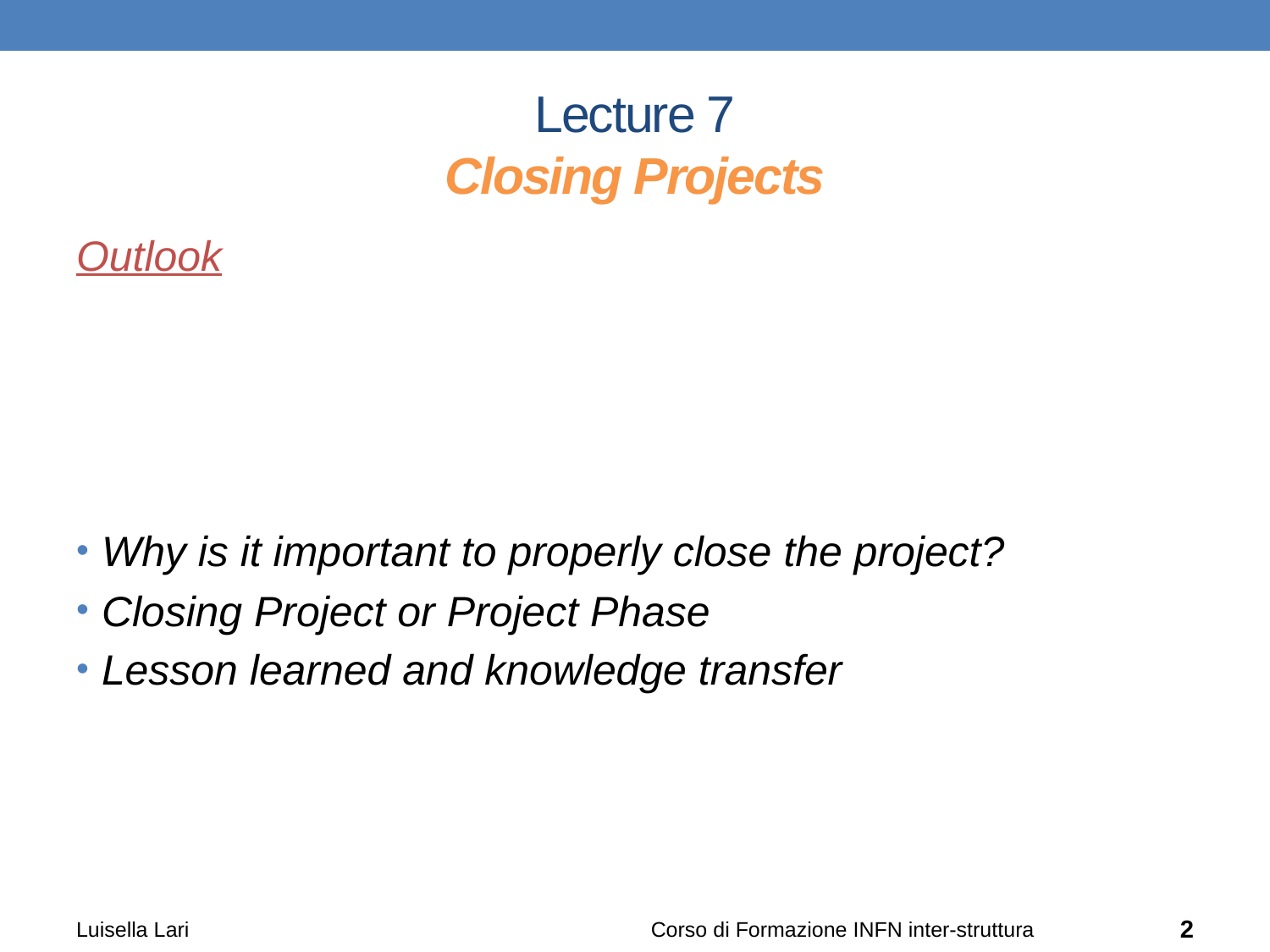

# Lecture 7 Closing Projects
Outlook

Why is it important to properly close the project?
Closing Project or Project Phase
Lesson learned and knowledge transfer

Luisella Lari
Corso di Formazione INFN inter-struttura
2